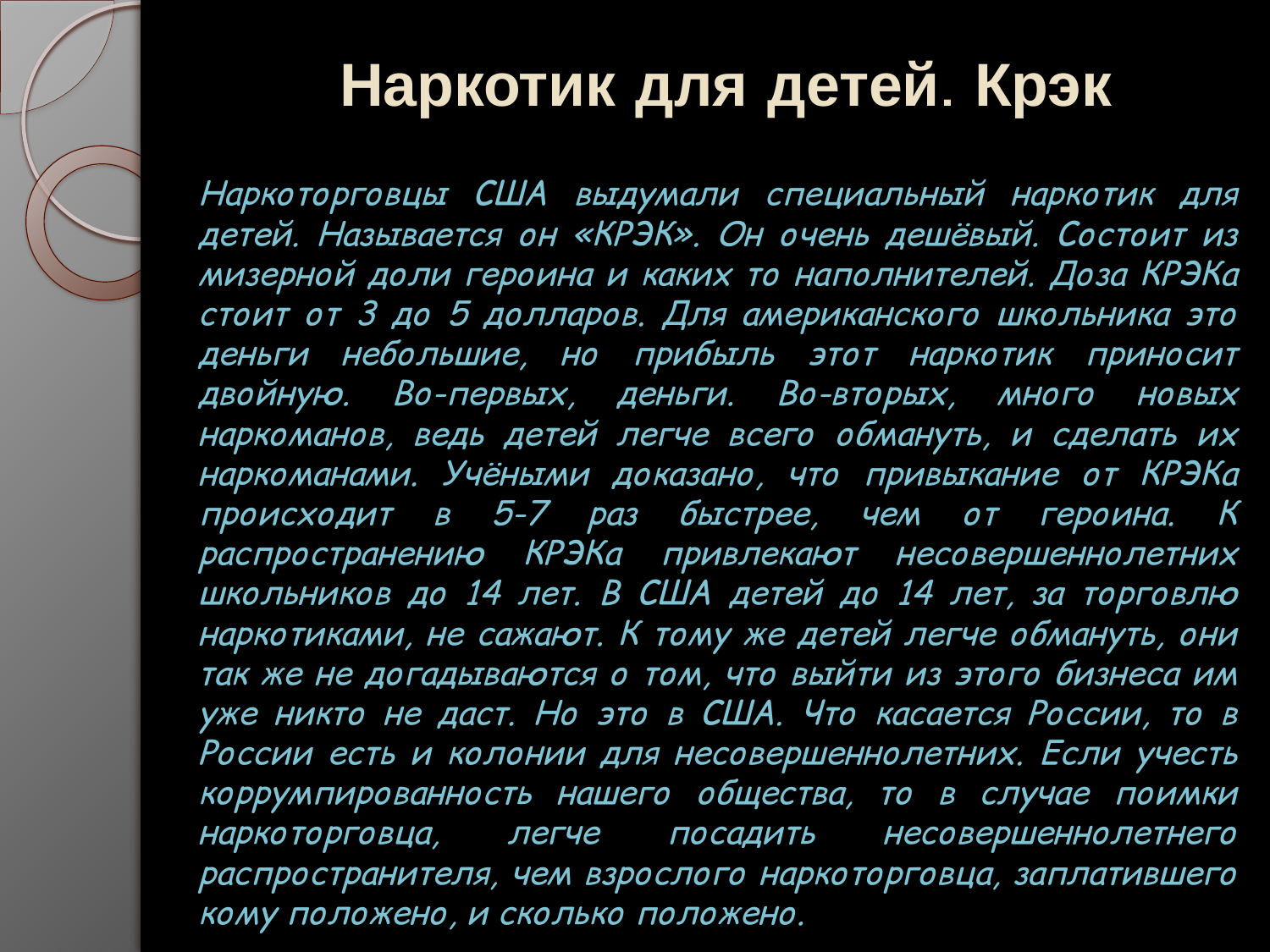

# Наркотик для детей. Крэк
Наркоторговцы США выдумали специальный наркотик для детей. Называется он «КРЭК». Он очень дешёвый. Состоит из мизерной доли героина и каких то наполнителей. Доза КРЭКа стоит от 3 до 5 долларов. Для американского школьника это деньги небольшие, но прибыль этот наркотик приносит двойную. Во-первых, деньги. Во-вторых, много новых наркоманов, ведь детей легче всего обмануть, и сделать их наркоманами. Учёными доказано, что привыкание от КРЭКа происходит в 5-7 раз быстрее, чем от героина. К распространению КРЭКа привлекают несовершеннолетних школьников до 14 лет. В США детей до 14 лет, за торговлю наркотиками, не сажают. К тому же детей легче обмануть, они так же не догадываются о том, что выйти из этого бизнеса им уже никто не даст. Но это в США. Что касается России, то в России есть и колонии для несовершеннолетних. Если учесть коррумпированность нашего общества, то в случае поимки наркоторговца, легче посадить несовершеннолетнего распространителя, чем взрослого наркоторговца, заплатившего кому положено, и сколько положено.